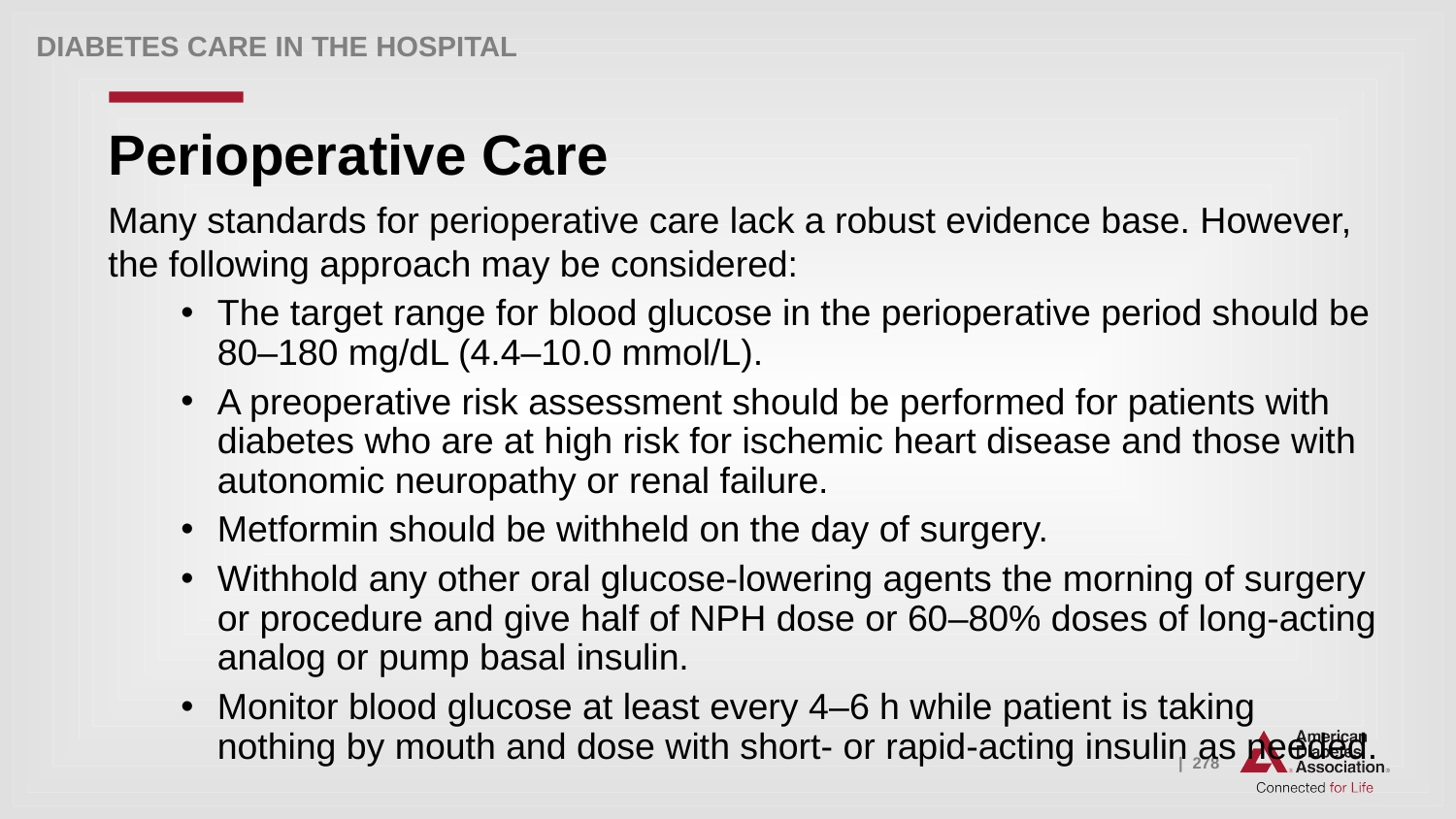

Diabetes Care in the Hospital
# Perioperative Care
Many standards for perioperative care lack a robust evidence base. However, the following approach may be considered:
The target range for blood glucose in the perioperative period should be 80–180 mg/dL (4.4–10.0 mmol/L).
A preoperative risk assessment should be performed for patients with diabetes who are at high risk for ischemic heart disease and those with autonomic neuropathy or renal failure.
Metformin should be withheld on the day of surgery.
Withhold any other oral glucose-lowering agents the morning of surgery or procedure and give half of NPH dose or 60–80% doses of long-acting analog or pump basal insulin.
Monitor blood glucose at least every 4–6 h while patient is taking nothing by mouth and dose with short- or rapid-acting insulin as needed.